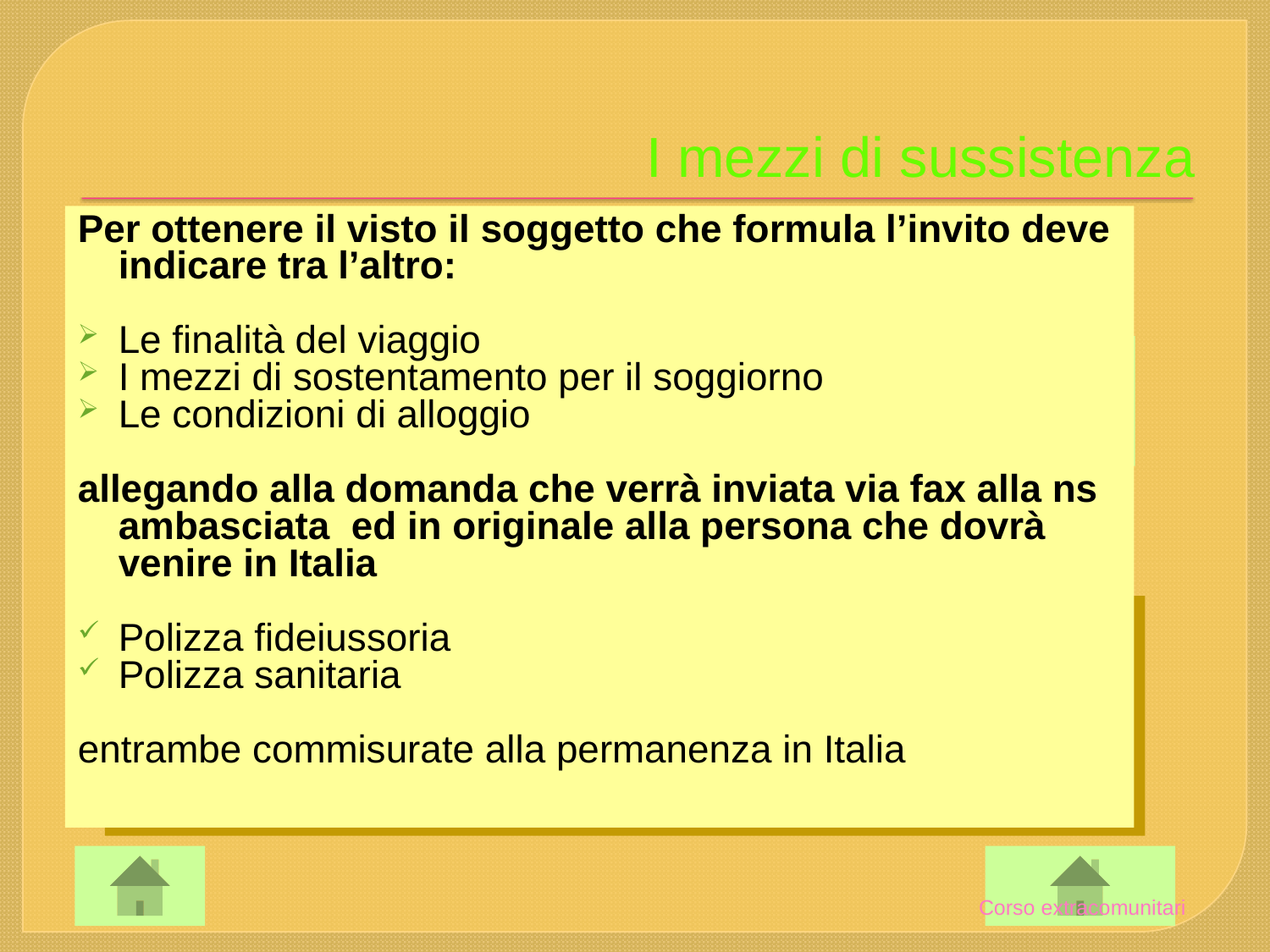

I mezzi di sussistenza
Per ottenere il visto il soggetto che formula l’invito deve indicare tra l’altro:

Le finalità del viaggio
I mezzi di sostentamento per il soggiorno
Le condizioni di alloggio

allegando alla domanda che verrà inviata via fax alla ns ambasciata  ed in originale alla persona che dovrà venire in Italia

Polizza fideiussoria
Polizza sanitaria

entrambe commisurate alla permanenza in Italia

 Corso extracomunitari